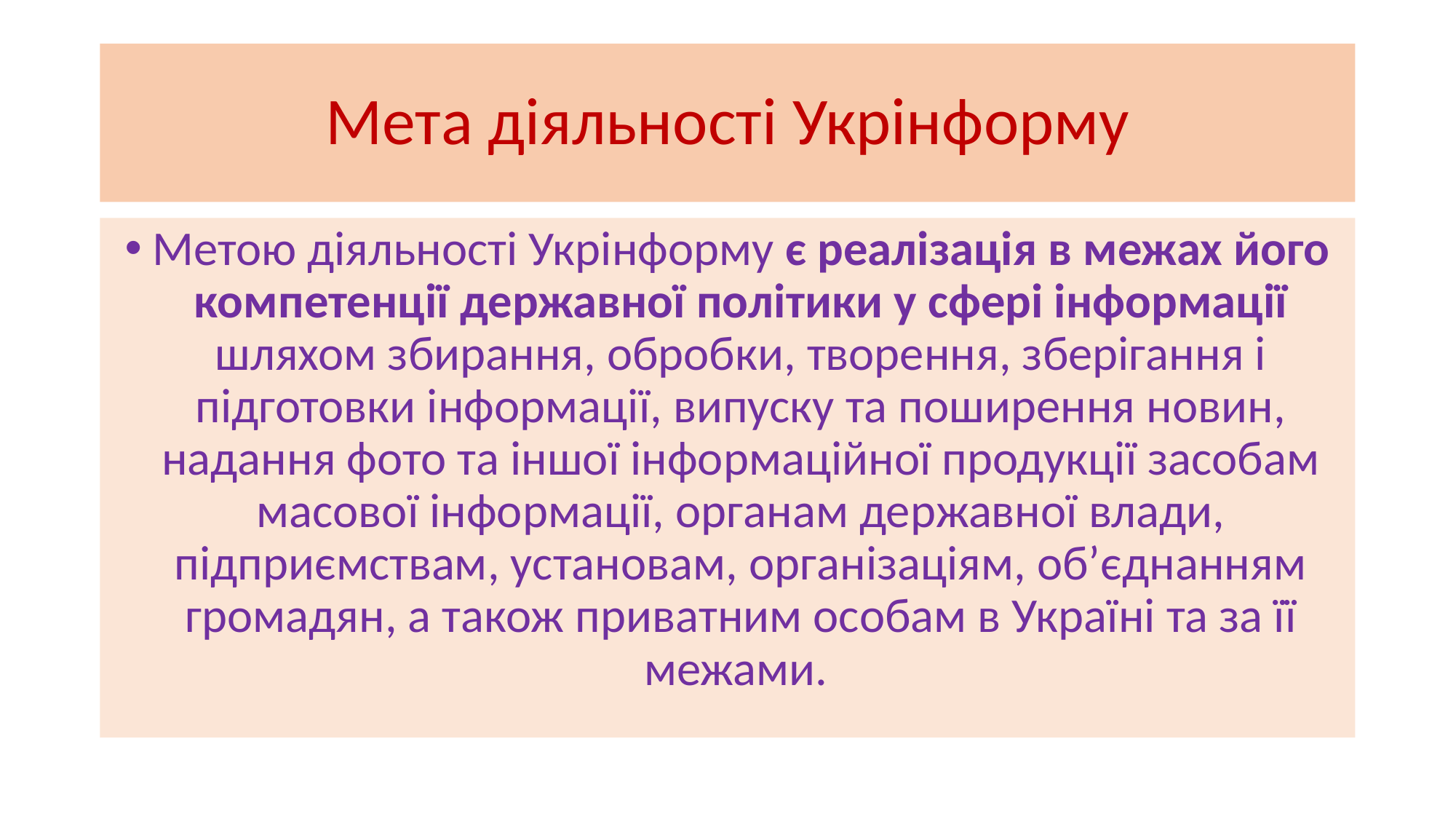

# Мета діяльності Укрінформу
Метою діяльності Укрінформу є реалізація в межах його компетенції державної політики у сфері інформації шляхом збирання, обробки, творення, зберігання і підготовки інформації, випуску та поширення новин, надання фото та іншої інформаційної продукції засобам масової інформації, органам державної влади, підприємствам, установам, організаціям, об’єднанням громадян, а також приватним особам в Україні та за її межами.